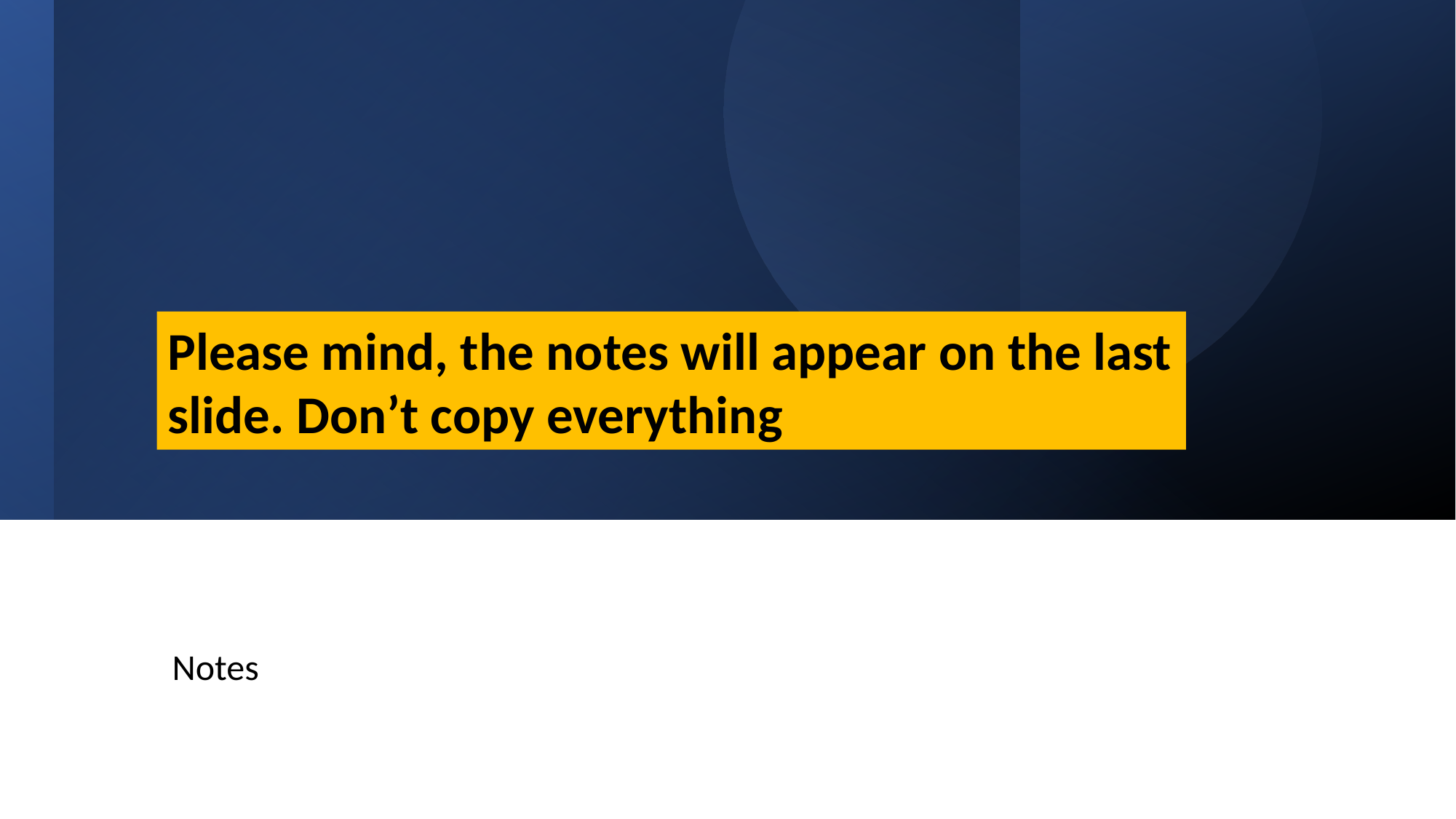

# Much, many, a little, a few
Please mind, the notes will appear on the last slide. Don’t copy everything
Notes